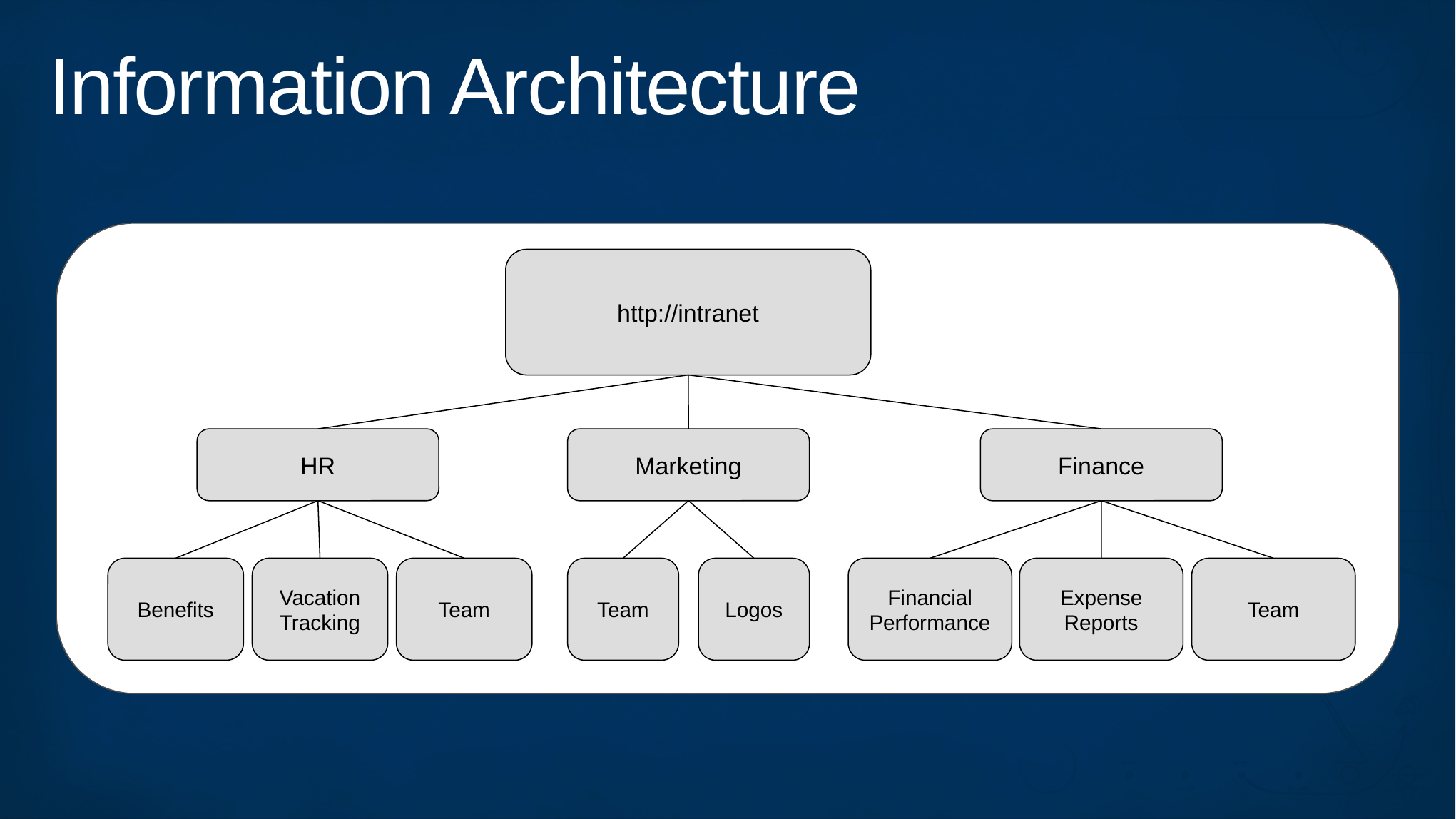

# Information Architecture

http://intranet
HR
Marketing
Finance
Benefits
Vacation Tracking
Team
Team
Logos
Financial Performance
Expense Reports
Team